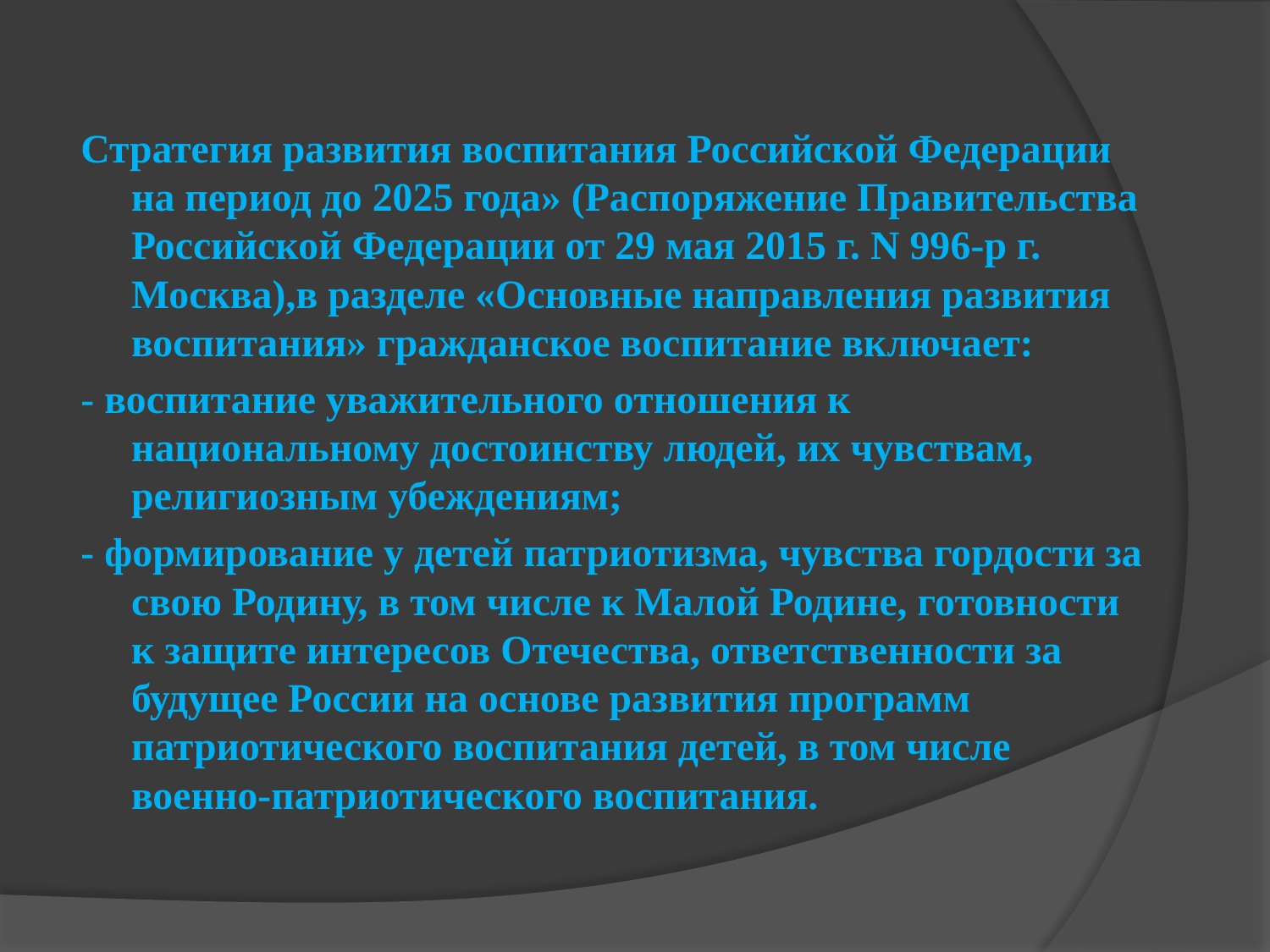

#

Стратегия развития воспитания Российской Федерации на период до 2025 года» (Распоряжение Правительства Российской Федерации от 29 мая 2015 г. N 996-р г. Москва),в разделе «Основные направления развития воспитания» гражданское воспитание включает:
- воспитание уважительного отношения к национальному достоинству людей, их чувствам, религиозным убеждениям;
- формирование у детей патриотизма, чувства гордости за свою Родину, в том числе к Малой Родине, готовности к защите интересов Отечества, ответственности за будущее России на основе развития программ патриотического воспитания детей, в том числе военно-патриотического воспитания.